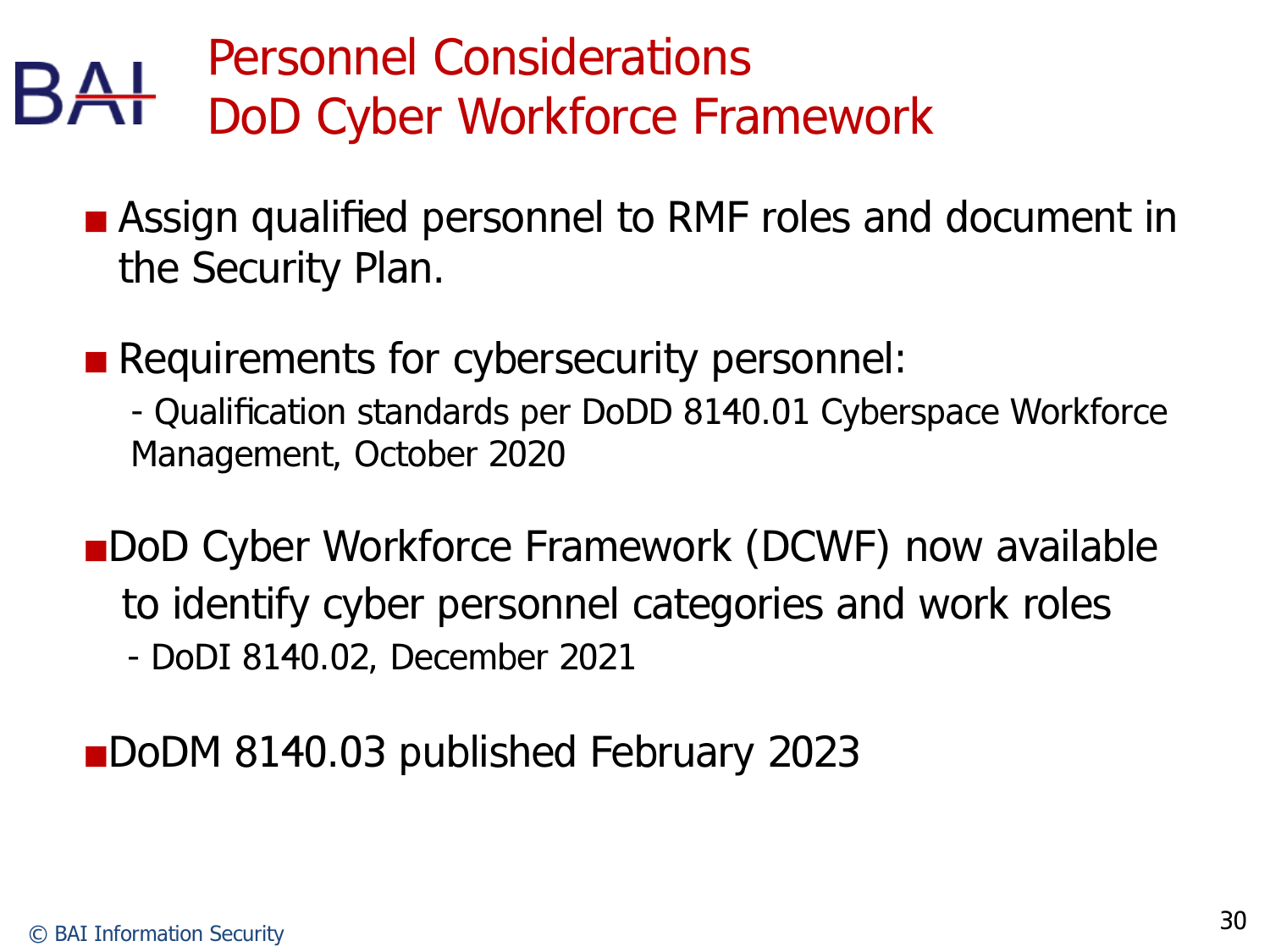

# Personnel Considerations DoD Cyber Workforce Framework
Assign qualified personnel to RMF roles and document in the Security Plan.

Requirements for cybersecurity personnel:
- Qualification standards per DoDD 8140.01 Cyberspace Workforce Management, October 2020

DoD Cyber Workforce Framework (DCWF) now available
   to identify cyber personnel categories and work roles
    - DoDI 8140.02, December 2021

DoDM 8140.03 published February 2023